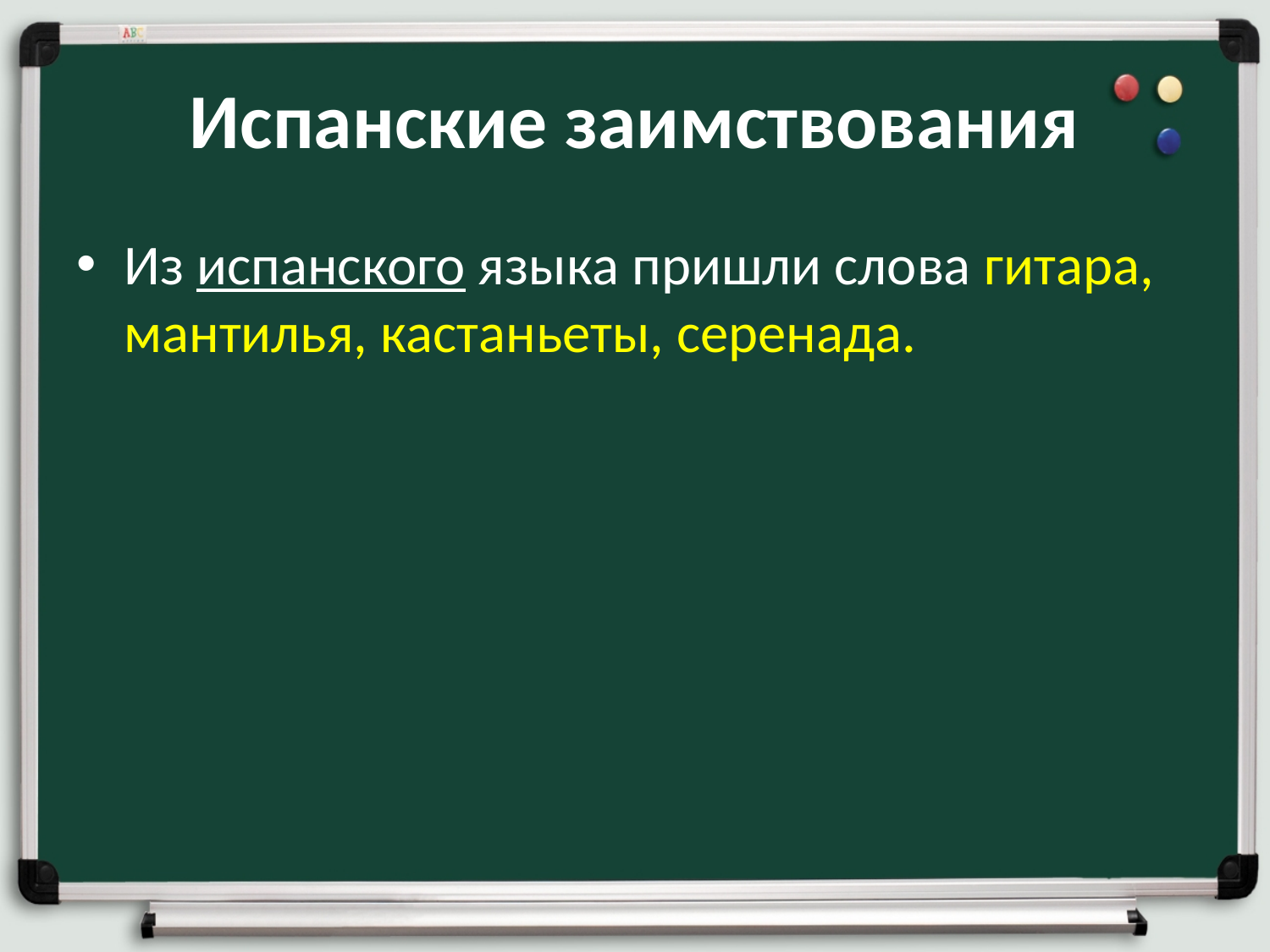

# Испанские заимствования
Из испанского языка пришли слова гитара, мантилья, кастаньеты, серенада.